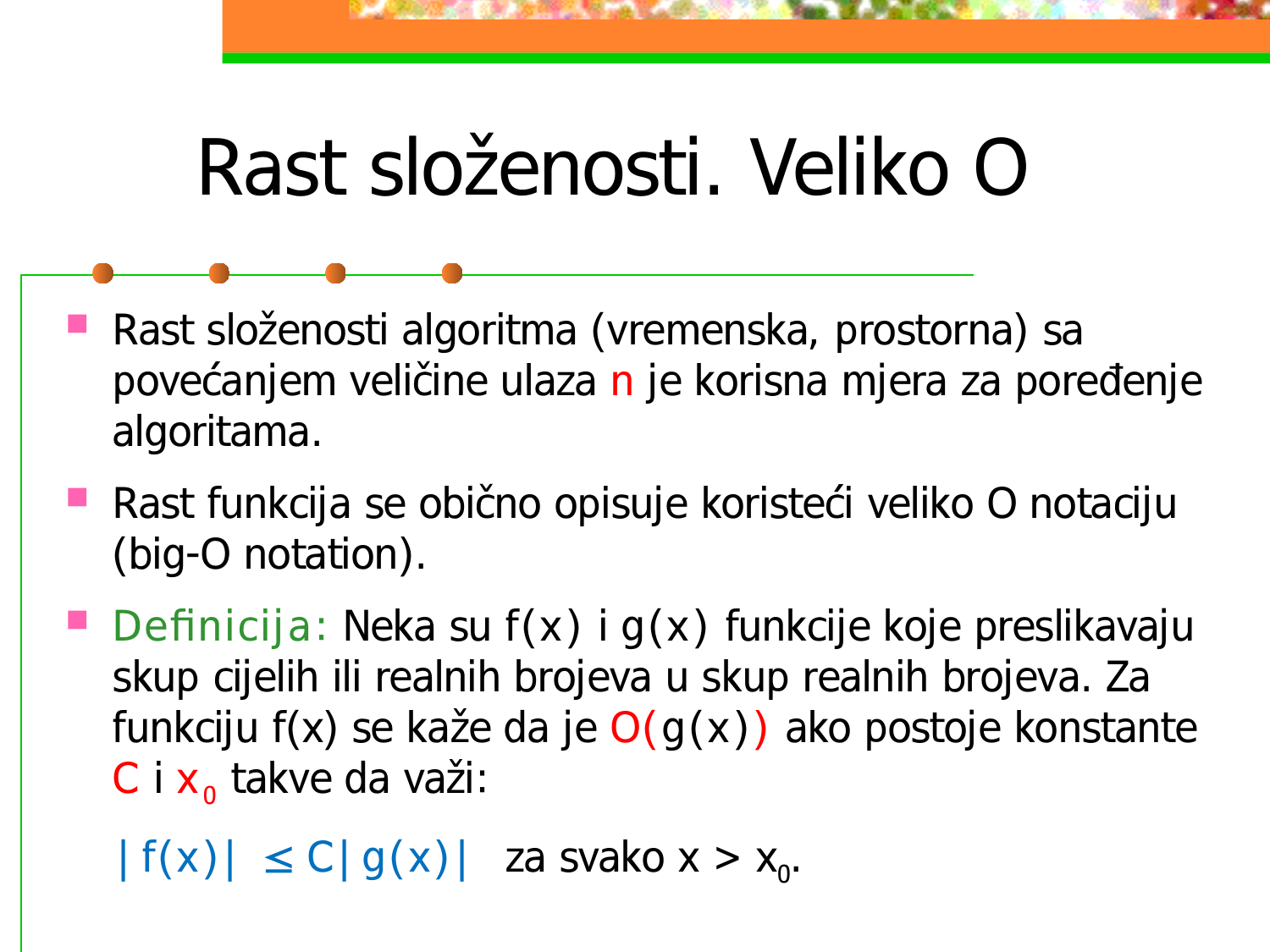

# Rast složenosti. Veliko O
Rast složenosti algoritma (vremenska, prostorna) sa povećanjem veličine ulaza n je korisna mjera za poređenje algoritama.
Rast funkcija se obično opisuje koristeći veliko O notaciju (big-O notation).
Definicija: Neka su f(x) i g(x) funkcije koje preslikavaju skup cijelih ili realnih brojeva u skup realnih brojeva. Za funkciju f(x) se kaže da je O(g(x)) ako postoje konstante C i x0 takve da važi:
|f(x)| ≤ C|g(x)|  za svako x > x0.